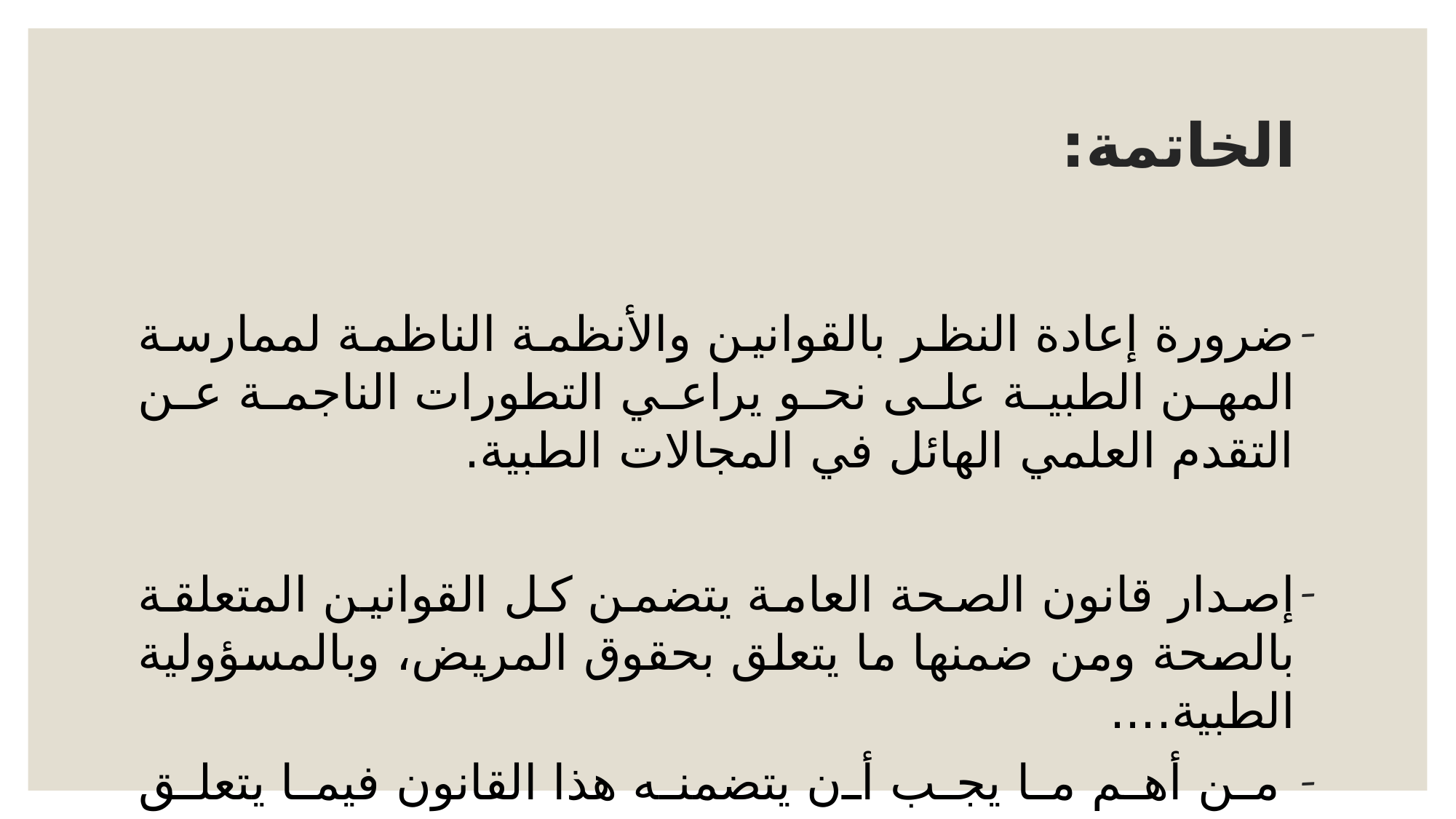

# الخاتمة:

ضرورة إعادة النظر بالقوانين والأنظمة الناظمة لممارسة المهن الطبية على نحو يراعي التطورات الناجمة عن التقدم العلمي الهائل في المجالات الطبية.

إصدار قانون الصحة العامة يتضمن كل القوانين المتعلقة بالصحة ومن ضمنها ما يتعلق بحقوق المريض، وبالمسؤولية الطبية....
 من أهم ما يجب أن يتضمنه هذا القانون فيما يتعلق بالمسؤولية الطبية: